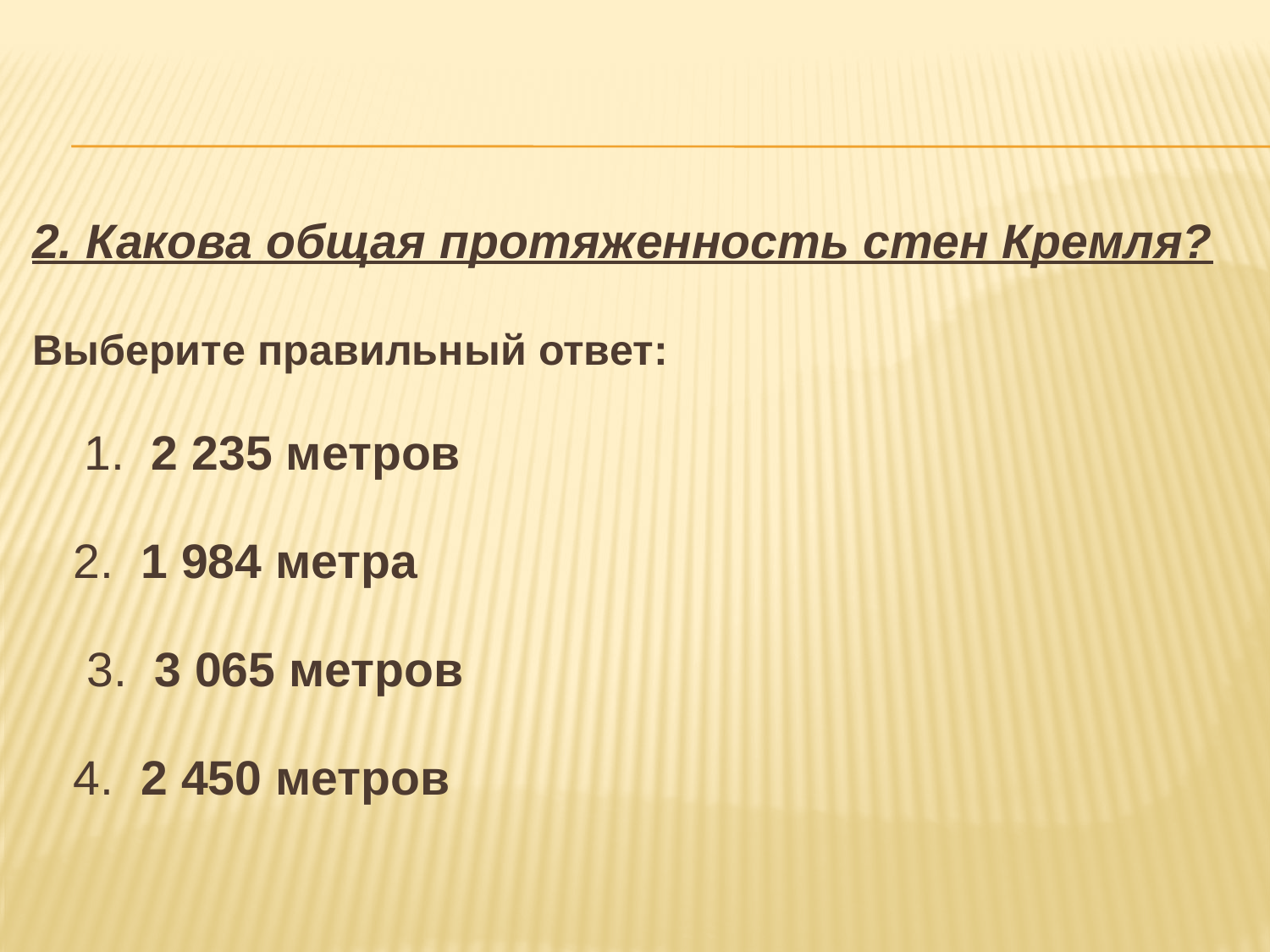

2. Какова общая протяженность стен Кремля?

Выберите правильный ответ:
 1.  2 235 метров
2.  1 984 метра
 3.  3 065 метров
4.  2 450 метров